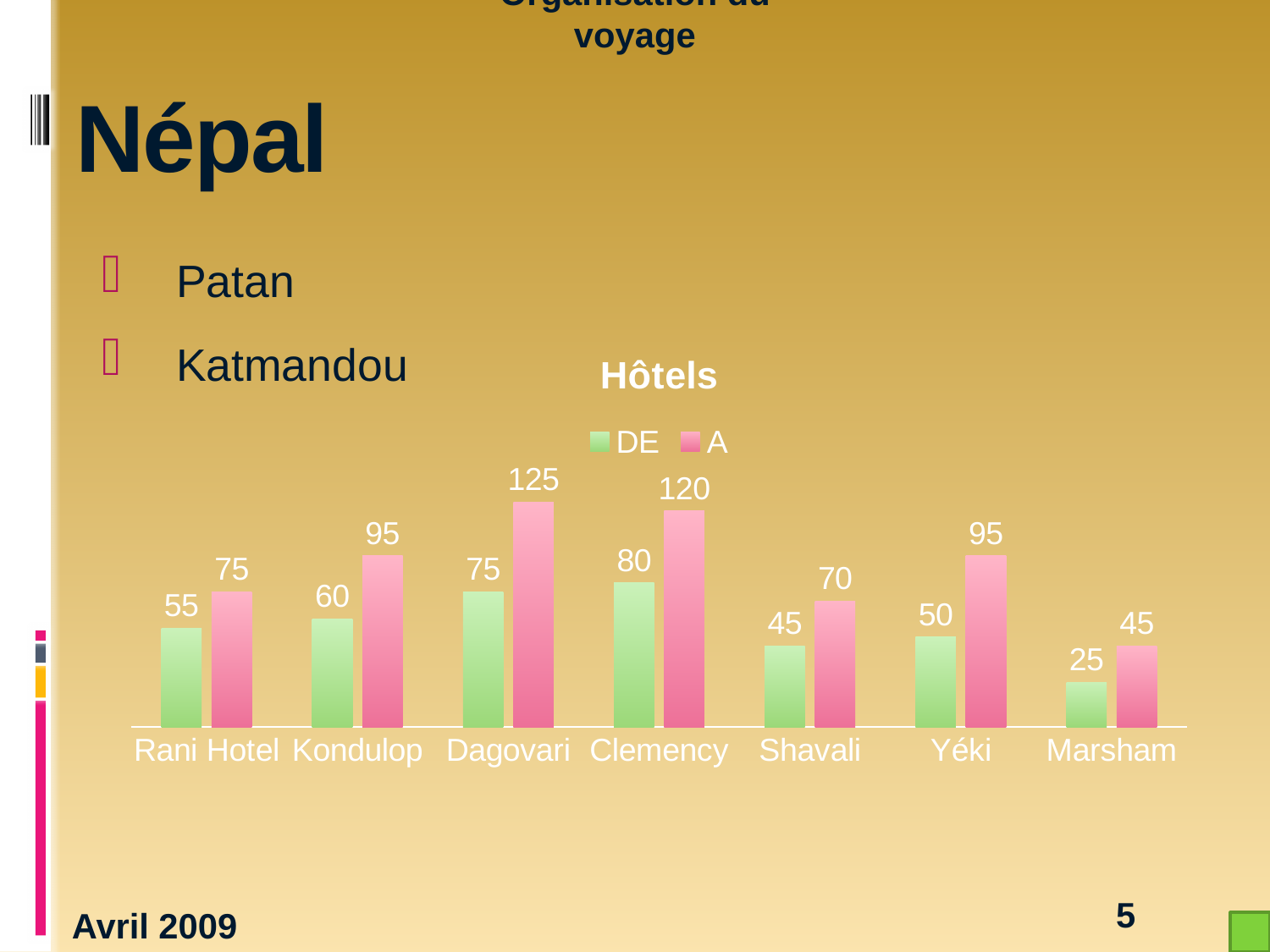

Organisation du voyage
# Népal
Patan
Katmandou

### Chart: Hôtels

| Category | DE | A |
|---|---|---|
| Rani Hotel | 55.0 | 75.0 |
| Kondulop | 60.0 | 95.0 |
| Dagovari | 75.0 | 125.0 |
| Clemency | 80.0 | 120.0 |
| Shavali | 45.0 | 70.0 |
| Yéki | 50.0 | 95.0 |
| Marsham | 25.0 | 45.0 |
5
Avril 2009